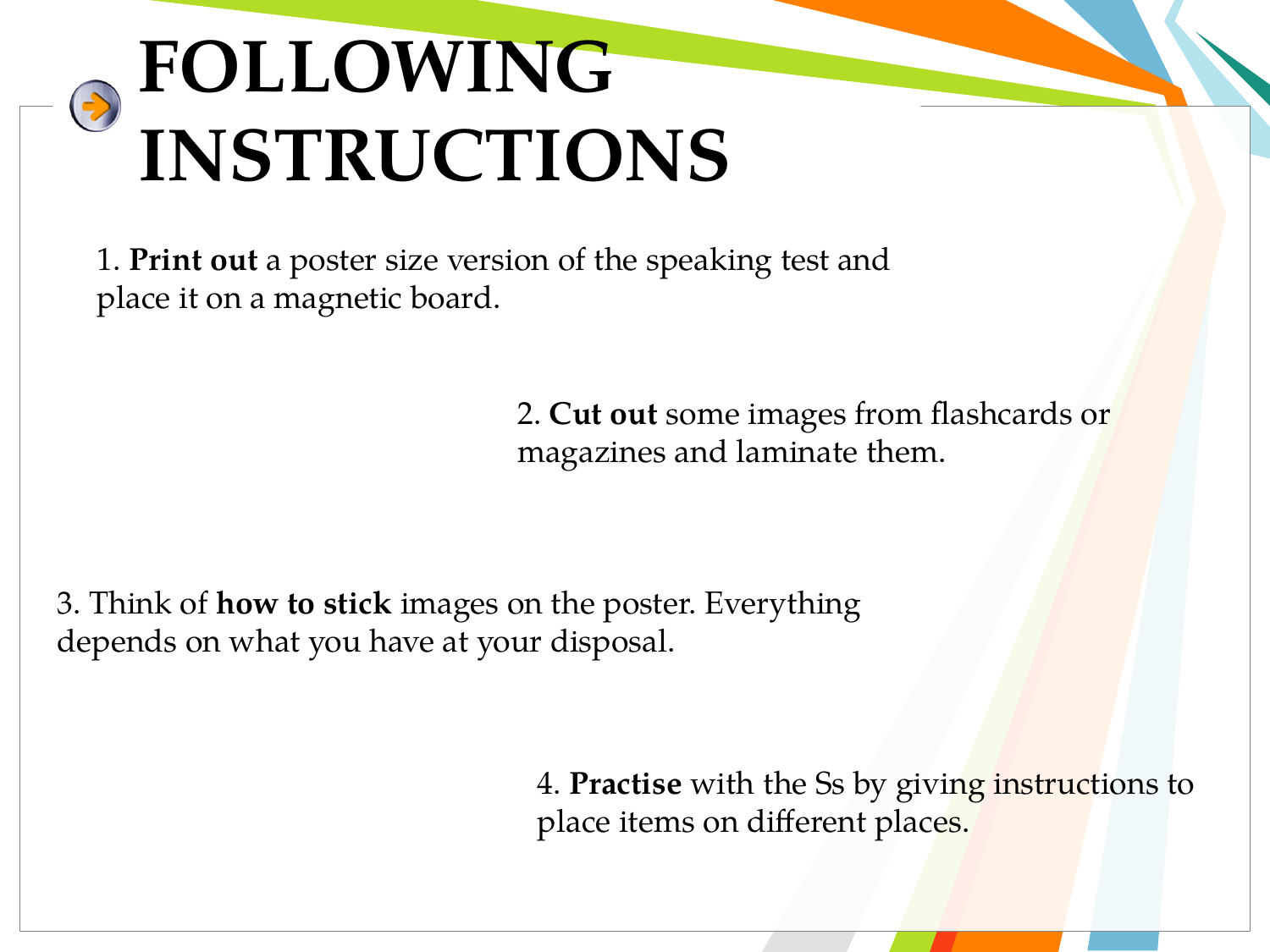

# FOLLOWING INSTRUCTIONS
1. Print out a poster size version of the speaking test and place it on a magnetic board.
2. Cut out some images from flashcards or magazines and laminate them.
3. Think of how to stick images on the poster. Everything depends on what you have at your disposal.
4. Practise with the Ss by giving instructions to place items on different places.